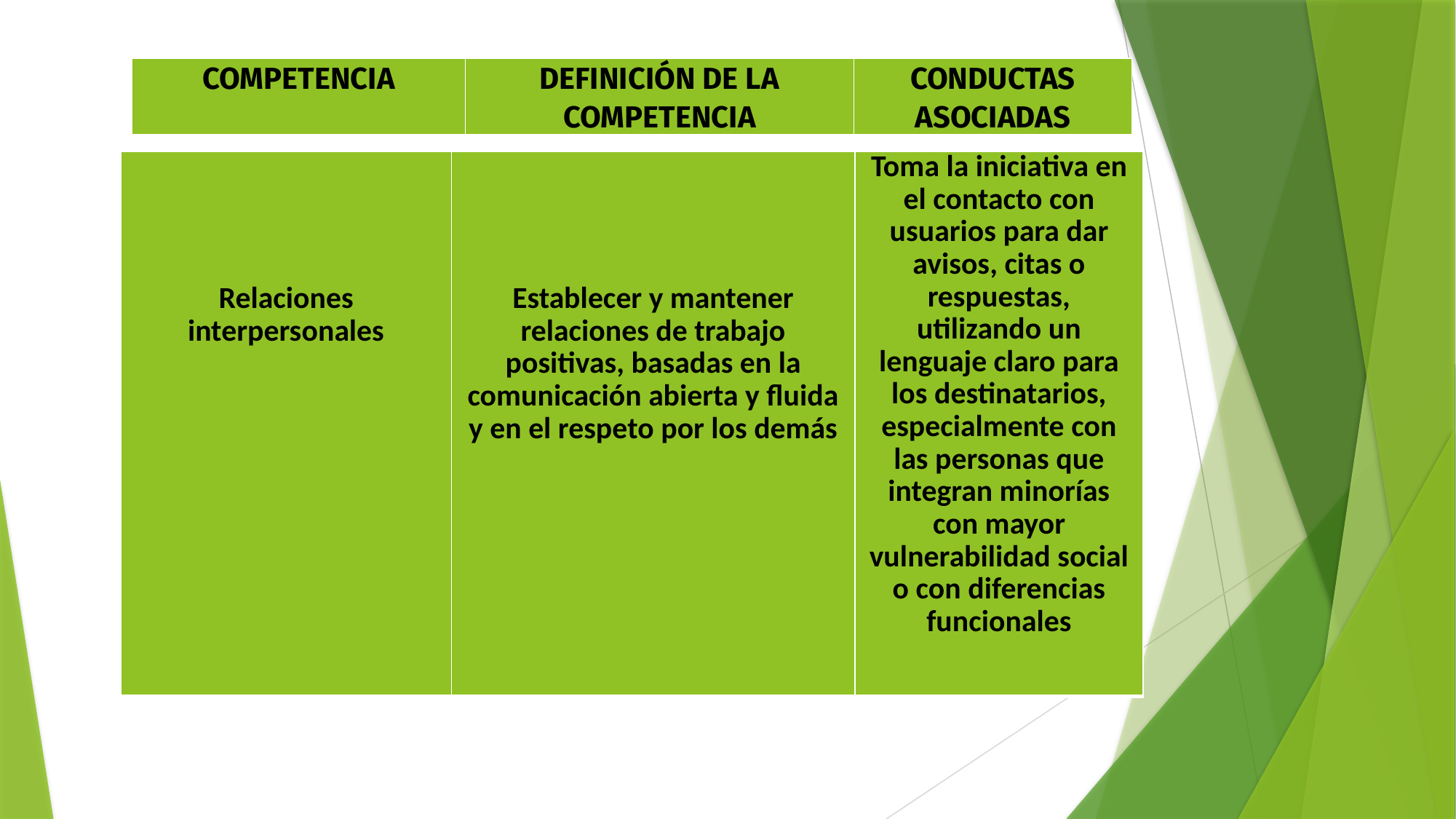

#
| COMPETENCIA | DEFINICIÓN DE LA COMPETENCIA | CONDUCTAS ASOCIADAS |
| --- | --- | --- |
| Relaciones interpersonales | Establecer y mantener relaciones de trabajo positivas, basadas en la comunicación abierta y fluida y en el respeto por los demás | Toma la iniciativa en el contacto con usuarios para dar avisos, citas o respuestas, utilizando un lenguaje claro para los destinatarios, especialmente con las personas que integran minorías con mayor vulnerabilidad social o con diferencias funcionales |
| --- | --- | --- |